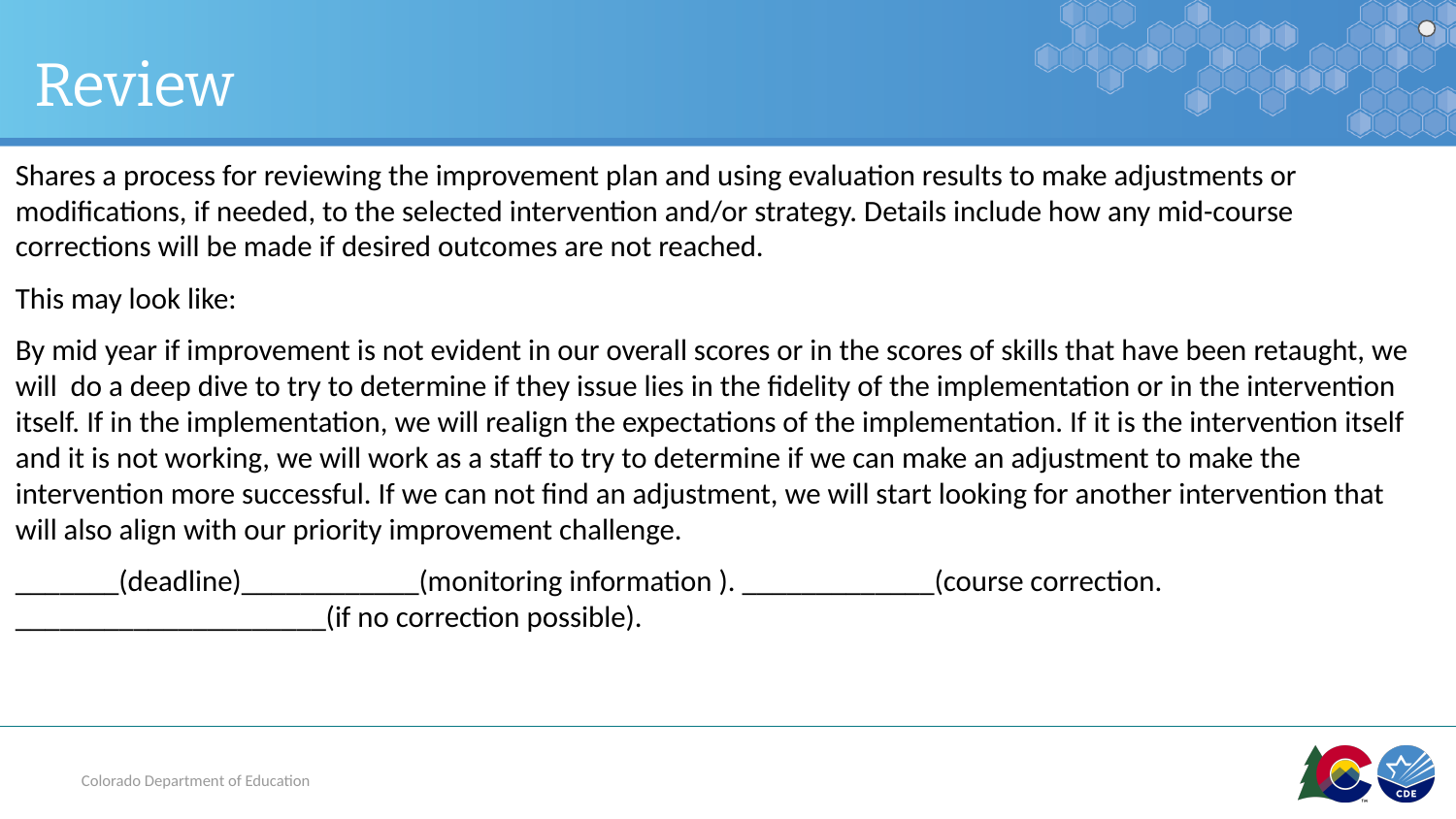

# Review
Shares a process for reviewing the improvement plan and using evaluation results to make adjustments or modifications, if needed, to the selected intervention and/or strategy. Details include how any mid-course corrections will be made if desired outcomes are not reached.
This may look like:
By mid year if improvement is not evident in our overall scores or in the scores of skills that have been retaught, we will  do a deep dive to try to determine if they issue lies in the fidelity of the implementation or in the intervention itself. If in the implementation, we will realign the expectations of the implementation. If it is the intervention itself and it is not working, we will work as a staff to try to determine if we can make an adjustment to make the intervention more successful. If we can not find an adjustment, we will start looking for another intervention that will also align with our priority improvement challenge.
_______(deadline)____________(monitoring information ). _____________(course correction. _____________________(if no correction possible).